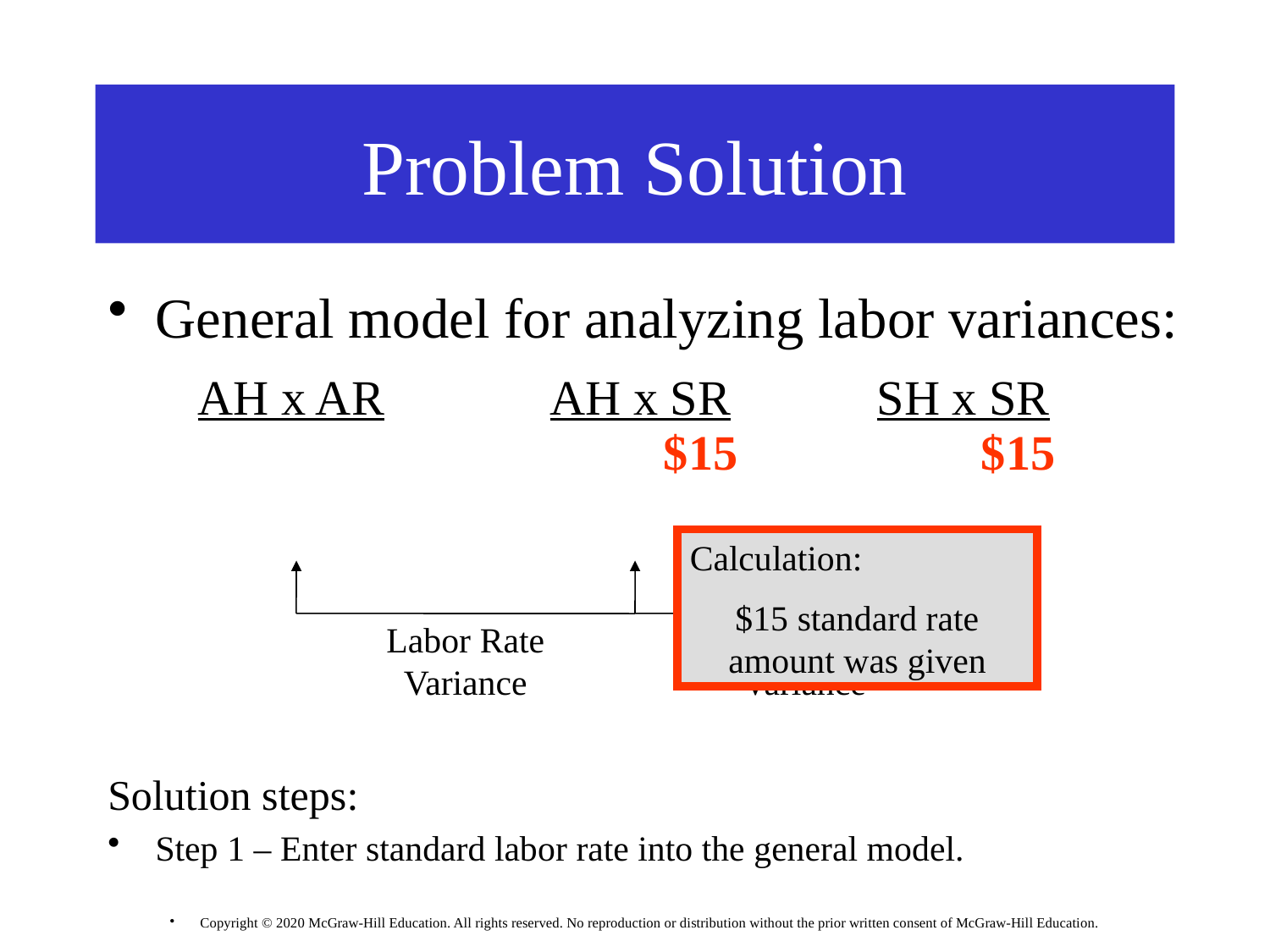

# Problem Solution
General model for analyzing labor variances:
AH x AR
AH x SR
SH x SR
         $15
         $15

Calculation:
$15 standard rate amount was given

Labor Rate Variance

Labor Efficiency Variance

Solution steps:
Step 1 – Enter standard labor rate into the general model.